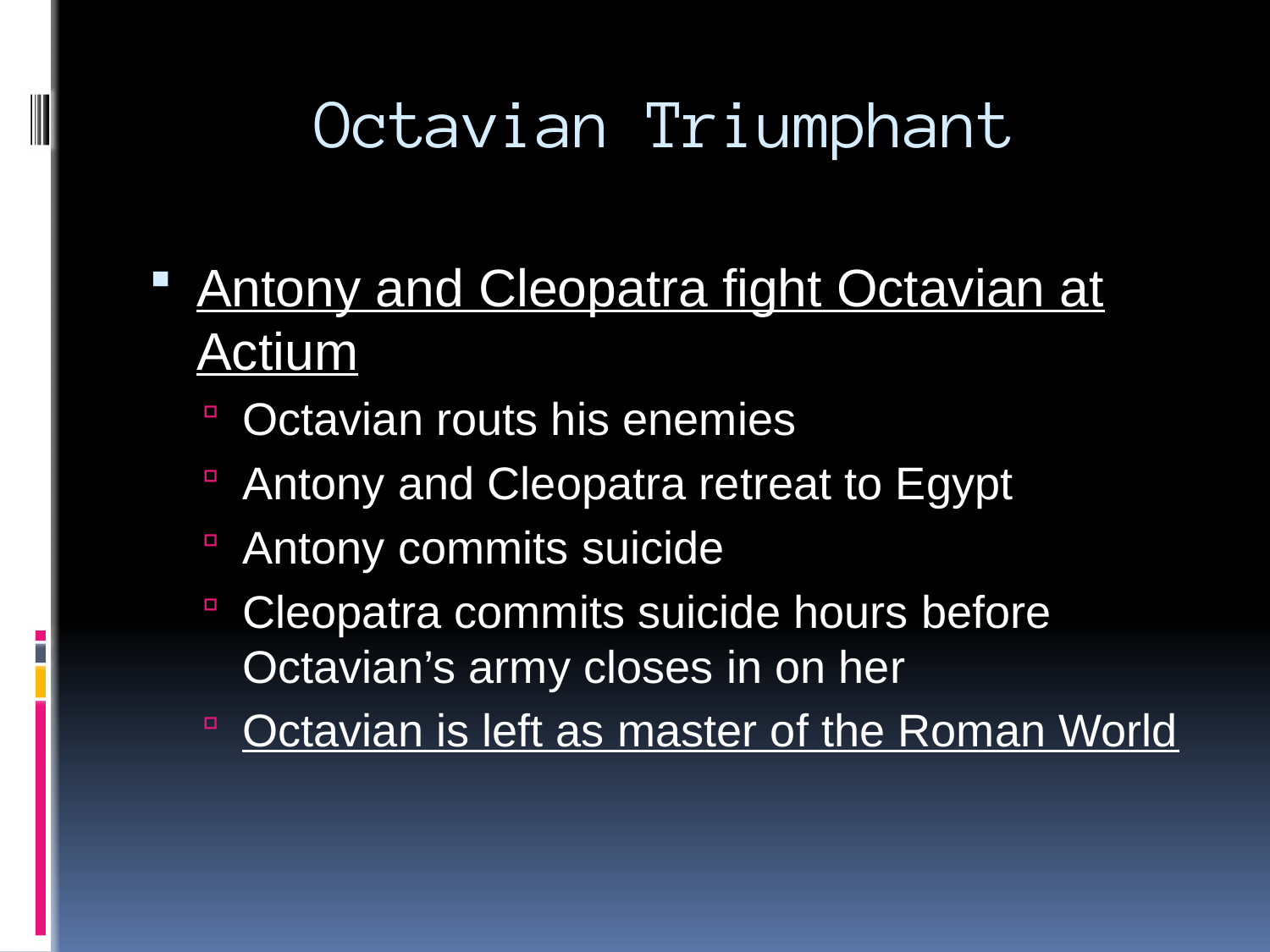

# Octavian Triumphant
Antony and Cleopatra fight Octavian at Actium
Octavian routs his enemies
Antony and Cleopatra retreat to Egypt
Antony commits suicide
Cleopatra commits suicide hours before Octavian’s army closes in on her
Octavian is left as master of the Roman World